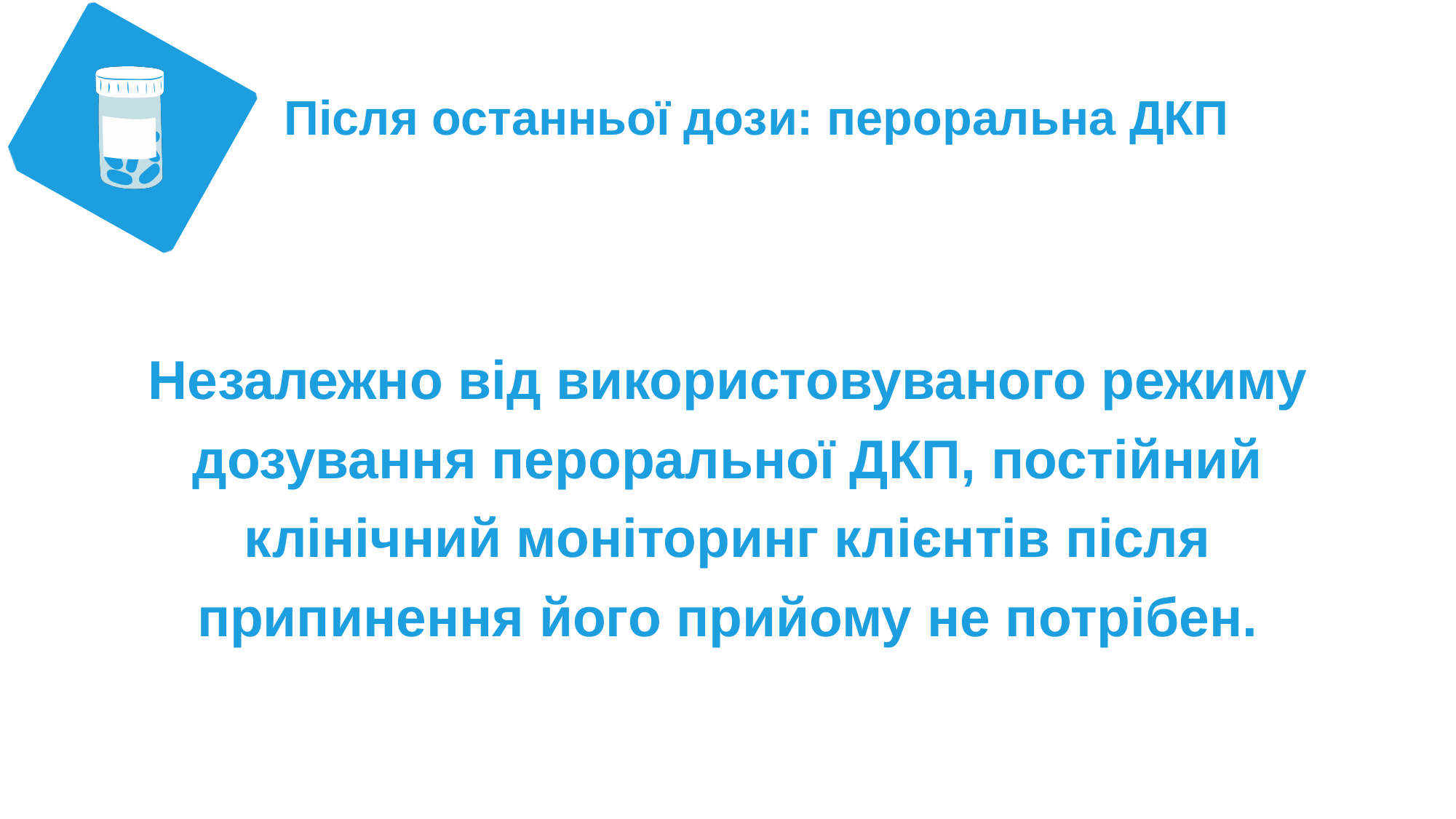

Після останньої дози: пероральна ДКП
Незалежно від використовуваного режиму дозування пероральної ДКП, постійний клінічний моніторинг клієнтів після припинення його прийому не потрібен.